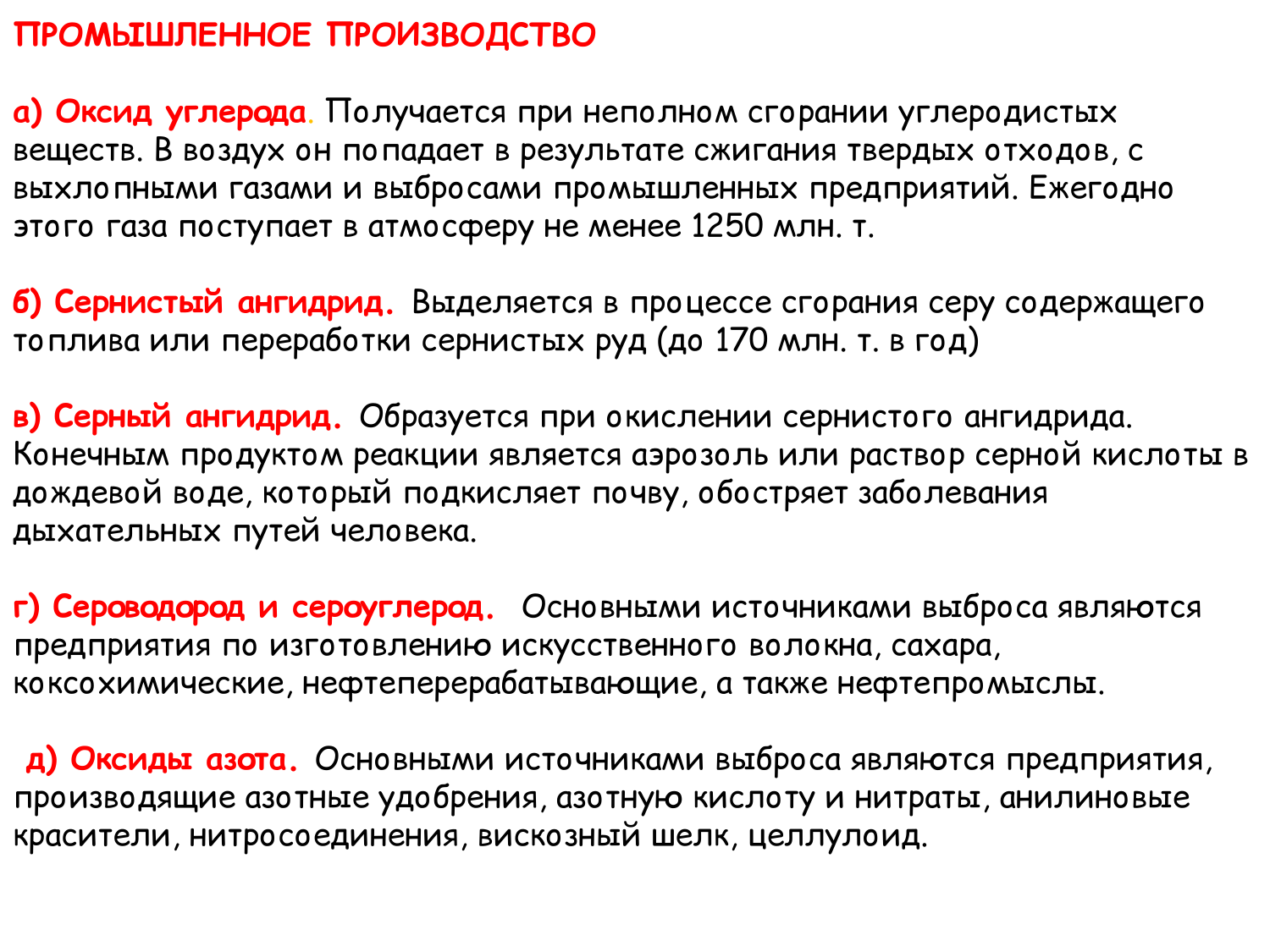

# ПРОМЫШЛЕННОЕ ПРОИЗВОДСТВО а) Оксид углерода. Получается при неполном сгорании углеродистых веществ. В воздух он попадает в результате сжигания твердых отходов, с выхлопными газами и выбросами промышленных предприятий. Ежегодно этого газа поступает в атмосферу не менее 1250 млн. т. б) Сернистый ангидрид. Выделяется в процессе сгорания серу содержащего топлива или переработки сернистых руд (до 170 млн. т. в год) в) Серный ангидрид. Образуется при окислении сернистого ангидрида. Конечным продуктом реакции является аэрозоль или раствор серной кислоты в дождевой воде, который подкисляет почву, обостряет заболевания дыхательных путей человека. г) Сероводород и сероуглерод.  Основными источниками выброса являются предприятия по изготовлению искусственного волокна, сахара, коксохимические, нефтеперерабатывающие, а также нефтепромыслы. д) Оксиды азота. Основными источниками выброса являются предприятия, производящие азотные удобрения, азотную кислоту и нитраты, анилиновые красители, нитросоединения, вискозный шелк, целлулоид.